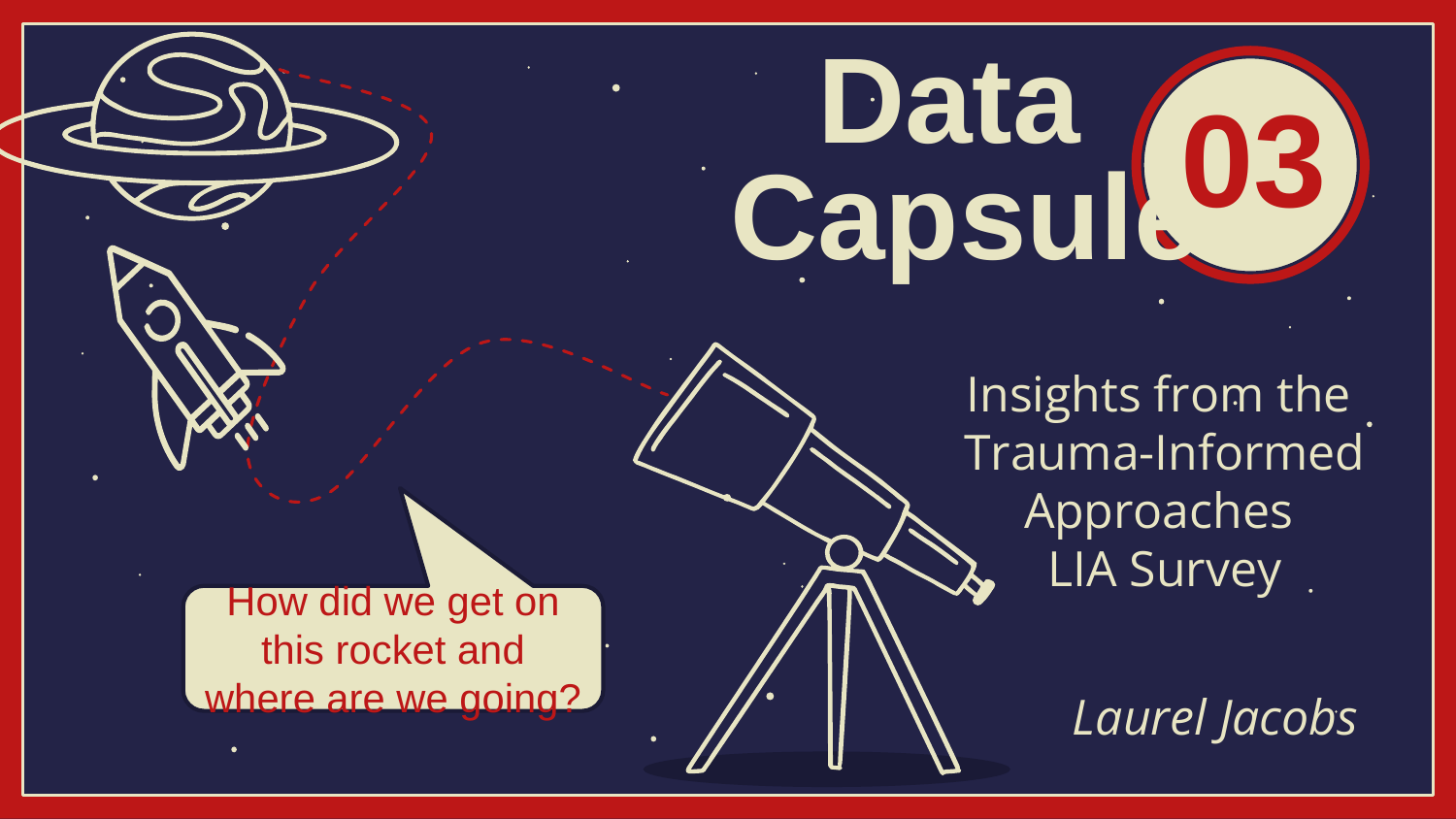

03
# Data Capsule

How did we get on this rocket and where are we going?
Insights from the
Trauma-Informed Approaches
LIA Survey

        Laurel Jacobs